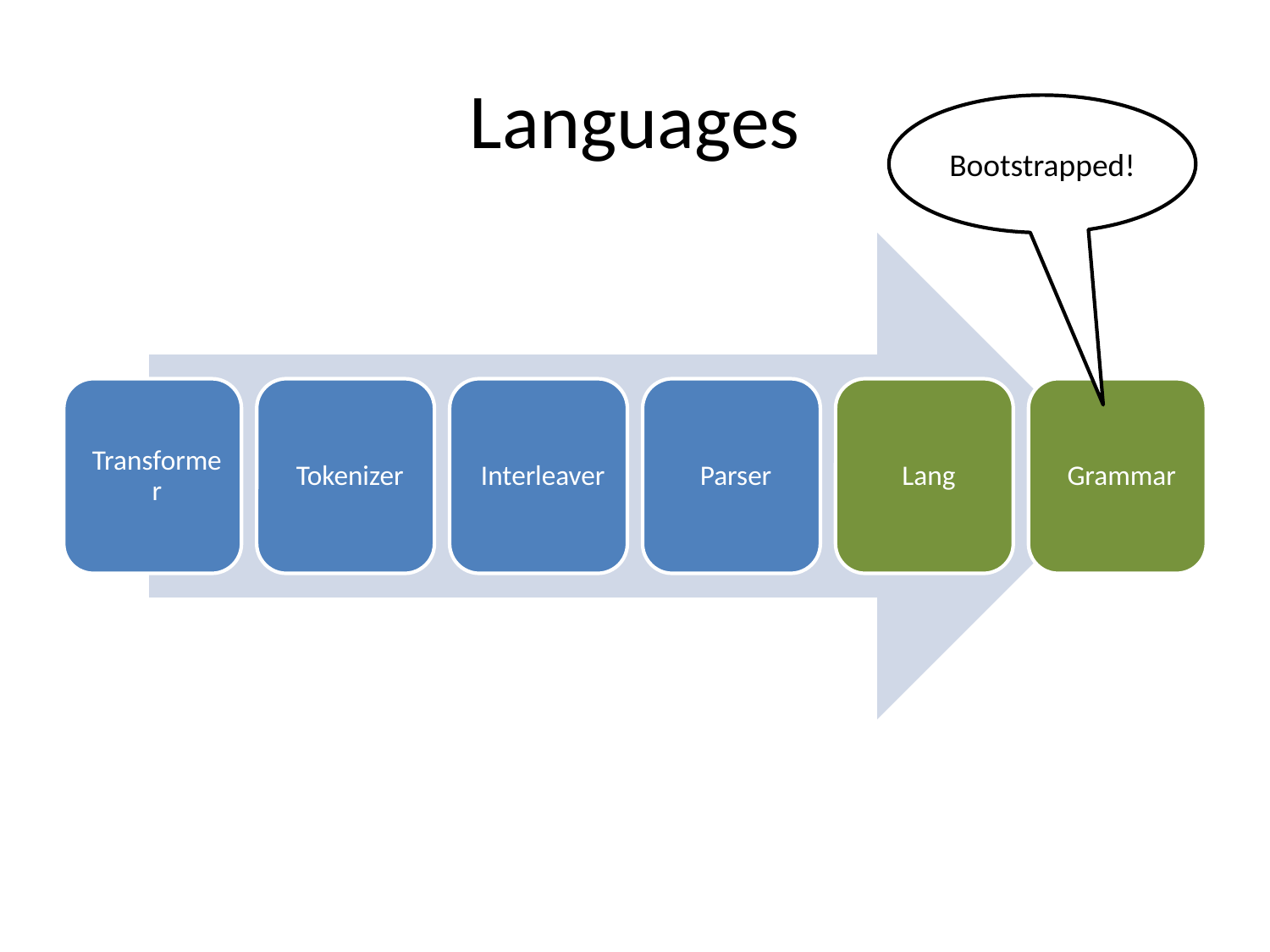

# Languages
Bootstrapped!
Transformer
Tokenizer
Interleaver
Parser
Lang
Grammar